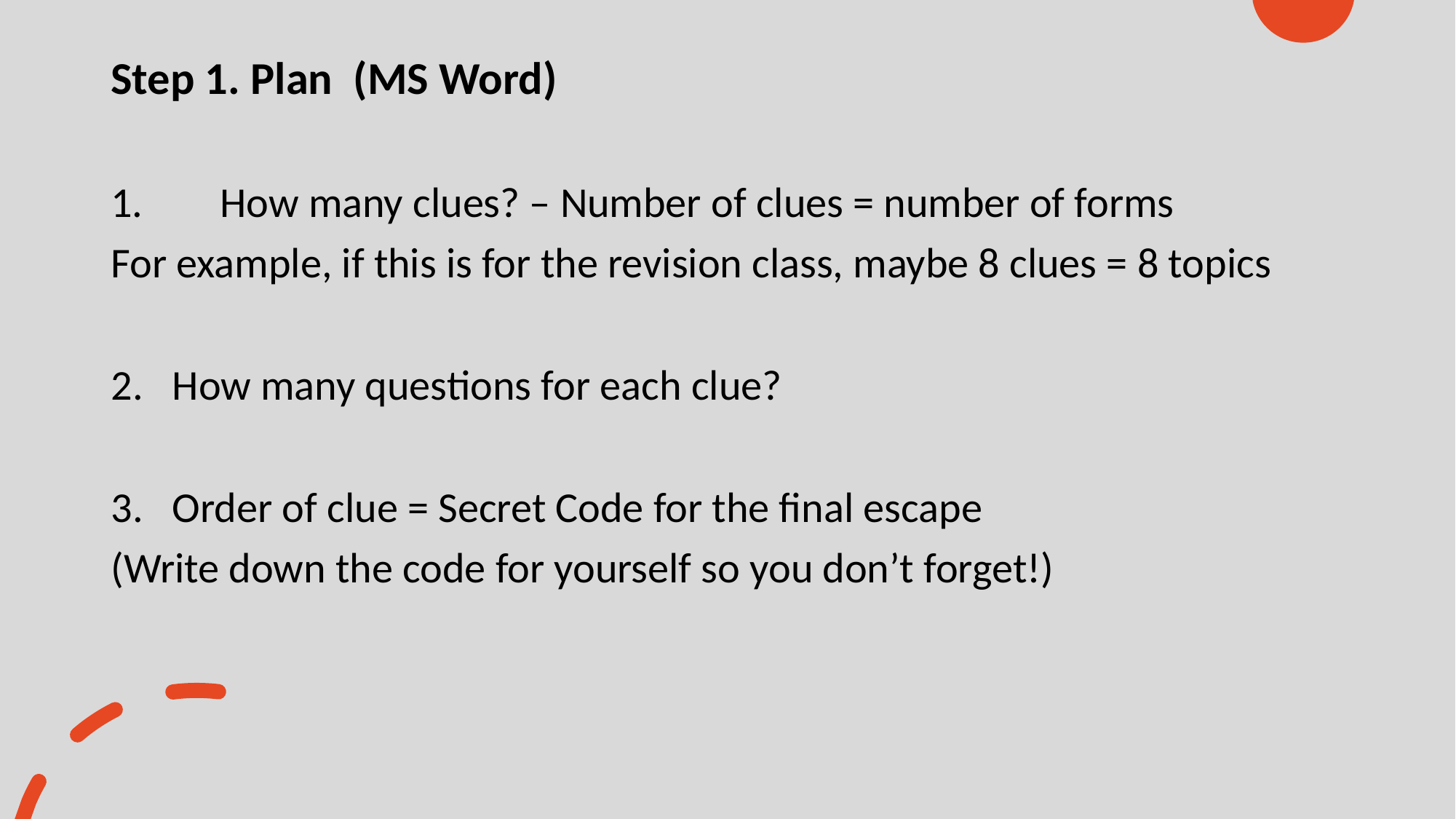

Step 1. Plan  (MS Word)

1.	How many clues? – Number of clues = number of forms
For example, if this is for the revision class, maybe 8 clues = 8 topics

How many questions for each clue?

Order of clue = Secret Code for the final escape
(Write down the code for yourself so you don’t forget!)